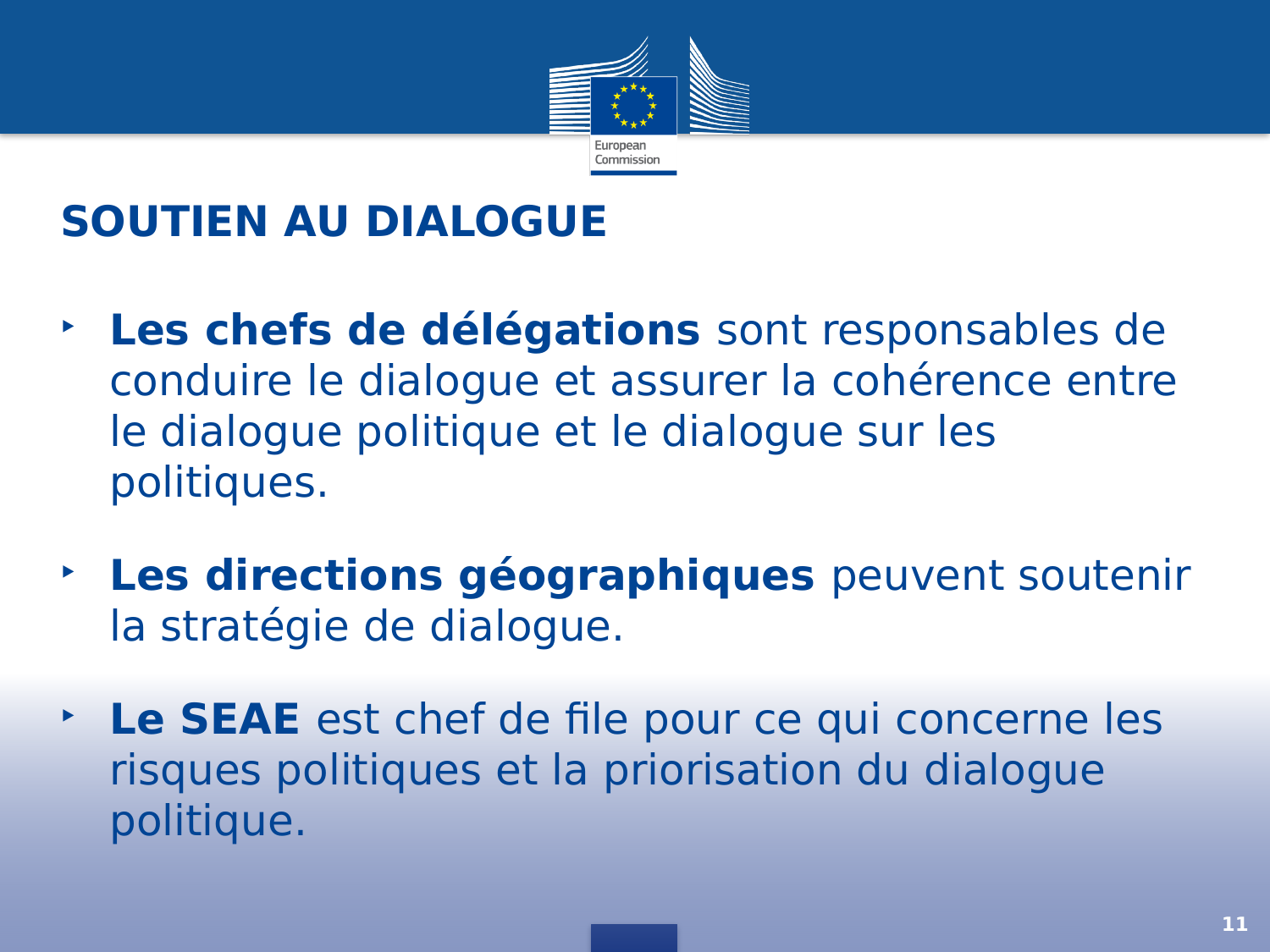

# Soutien au dialogue
Les chefs de délégations sont responsables de conduire le dialogue et assurer la cohérence entre le dialogue politique et le dialogue sur les politiques.
Les directions géographiques peuvent soutenir la stratégie de dialogue.
Le SEAE est chef de file pour ce qui concerne les risques politiques et la priorisation du dialogue politique.

11